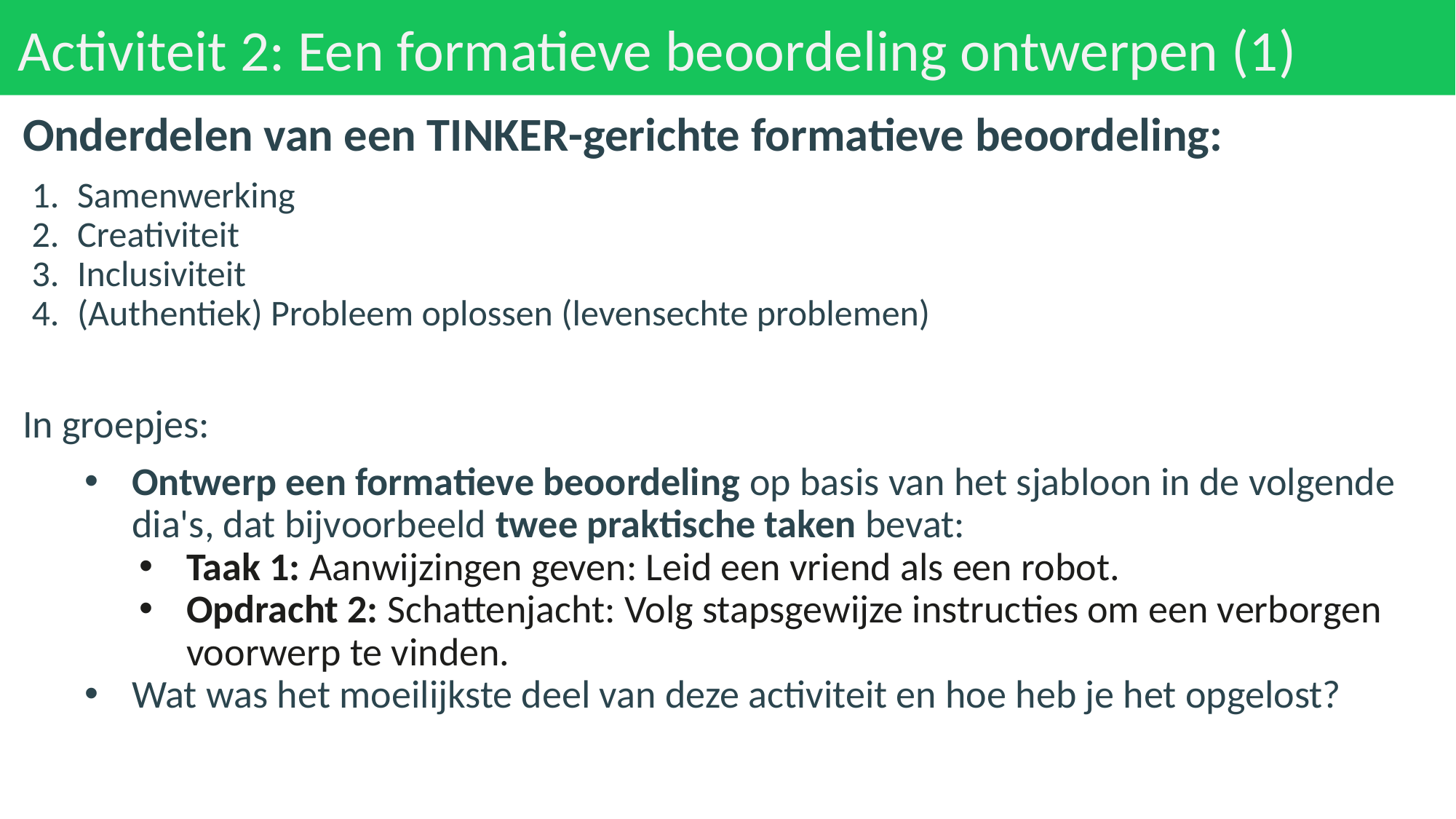

# Activiteit 2: Een formatieve beoordeling ontwerpen (1)
Onderdelen van een TINKER-gerichte formatieve beoordeling:
Samenwerking
Creativiteit
Inclusiviteit
(Authentiek) Probleem oplossen (levensechte problemen)

In groepjes:
Ontwerp een formatieve beoordeling op basis van het sjabloon in de volgende dia's, dat bijvoorbeeld twee praktische taken bevat:
Taak 1: Aanwijzingen geven: Leid een vriend als een robot.
Opdracht 2: Schattenjacht: Volg stapsgewijze instructies om een verborgen voorwerp te vinden.
Wat was het moeilijkste deel van deze activiteit en hoe heb je het opgelost?